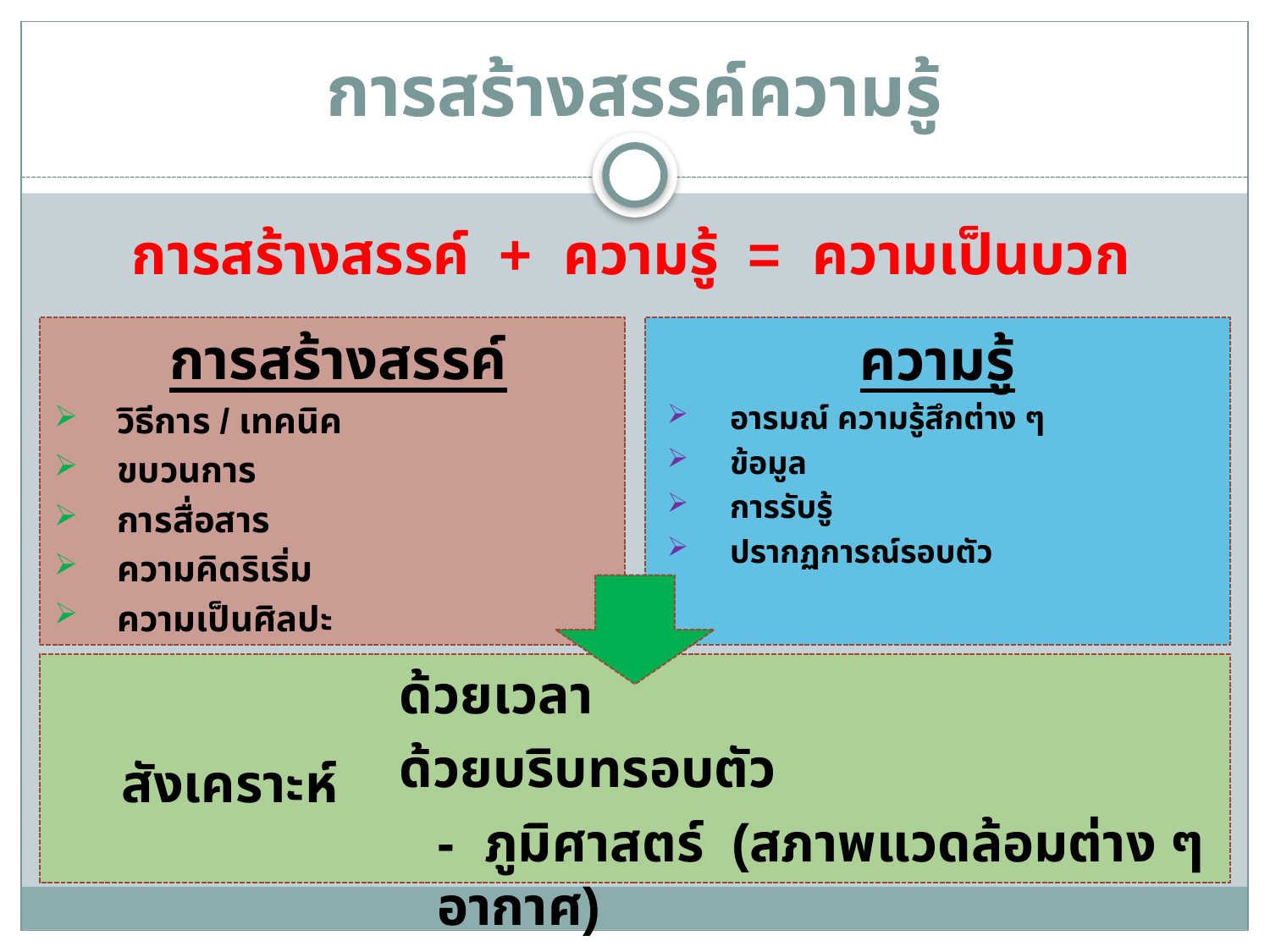

# การสร้างสรรค์ความรู้
การสร้างสรรค์  +  ความรู้  =  ความเป็นบวก

การสร้างสรรค์
วิธีการ / เทคนิค
ขบวนการ
การสื่อสาร
ความคิดริเริ่ม
ความเป็นศิลปะ

ความรู้
อารมณ์ ความรู้สึกต่าง ๆ
ข้อมูล
การรับรู้
ปรากฏการณ์รอบตัว

ด้วยเวลา
ด้วยบริบทรอบตัว
	-  ภูมิศาสตร์  (สภาพแวดล้อมต่าง ๆ   อากาศ)
สังเคราะห์